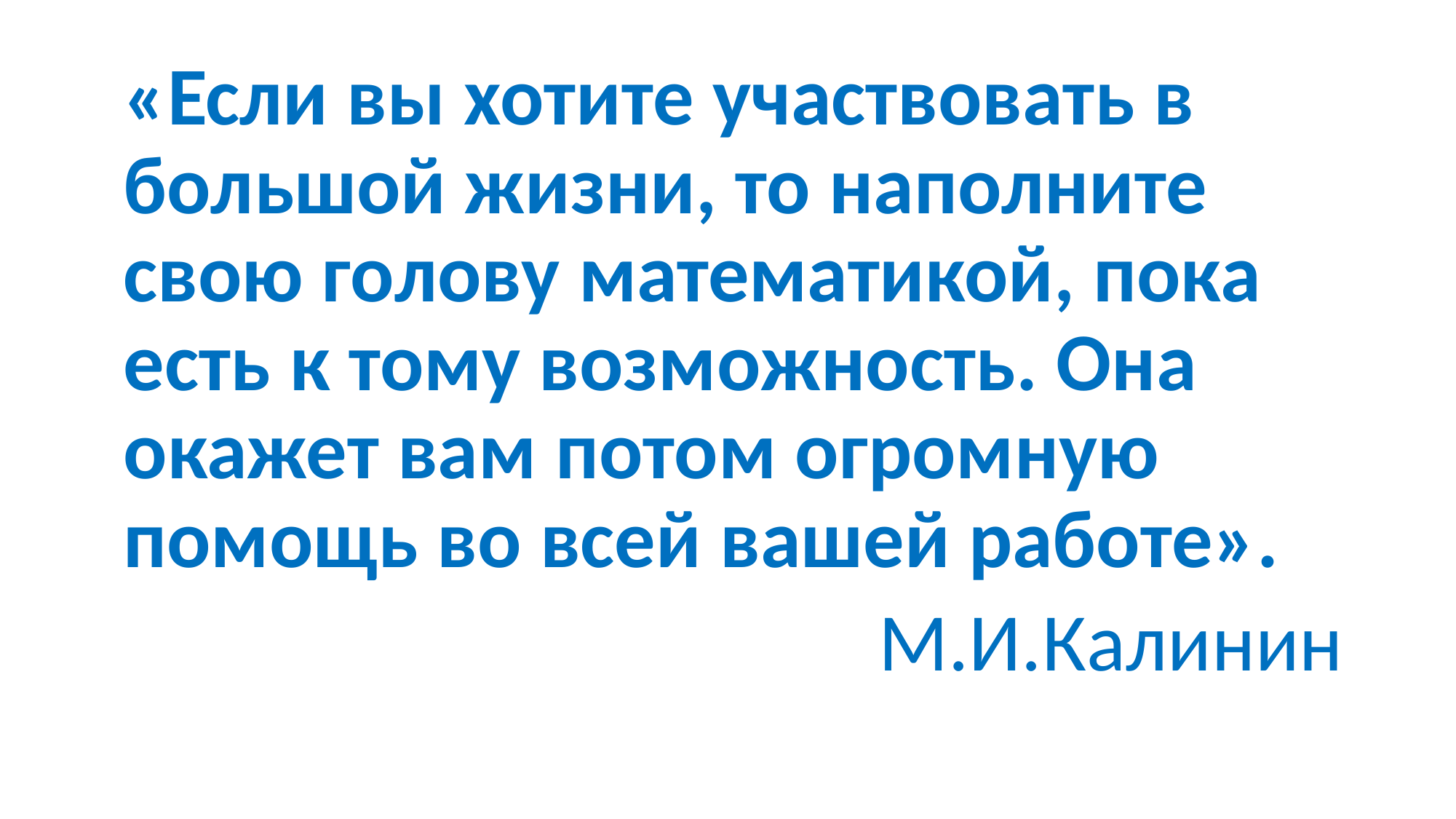

«Если вы хотите участвовать в большой жизни, то наполните свою голову математикой, пока есть к тому возможность. Она окажет вам потом огромную помощь во всей вашей работе».
М.И.Калинин